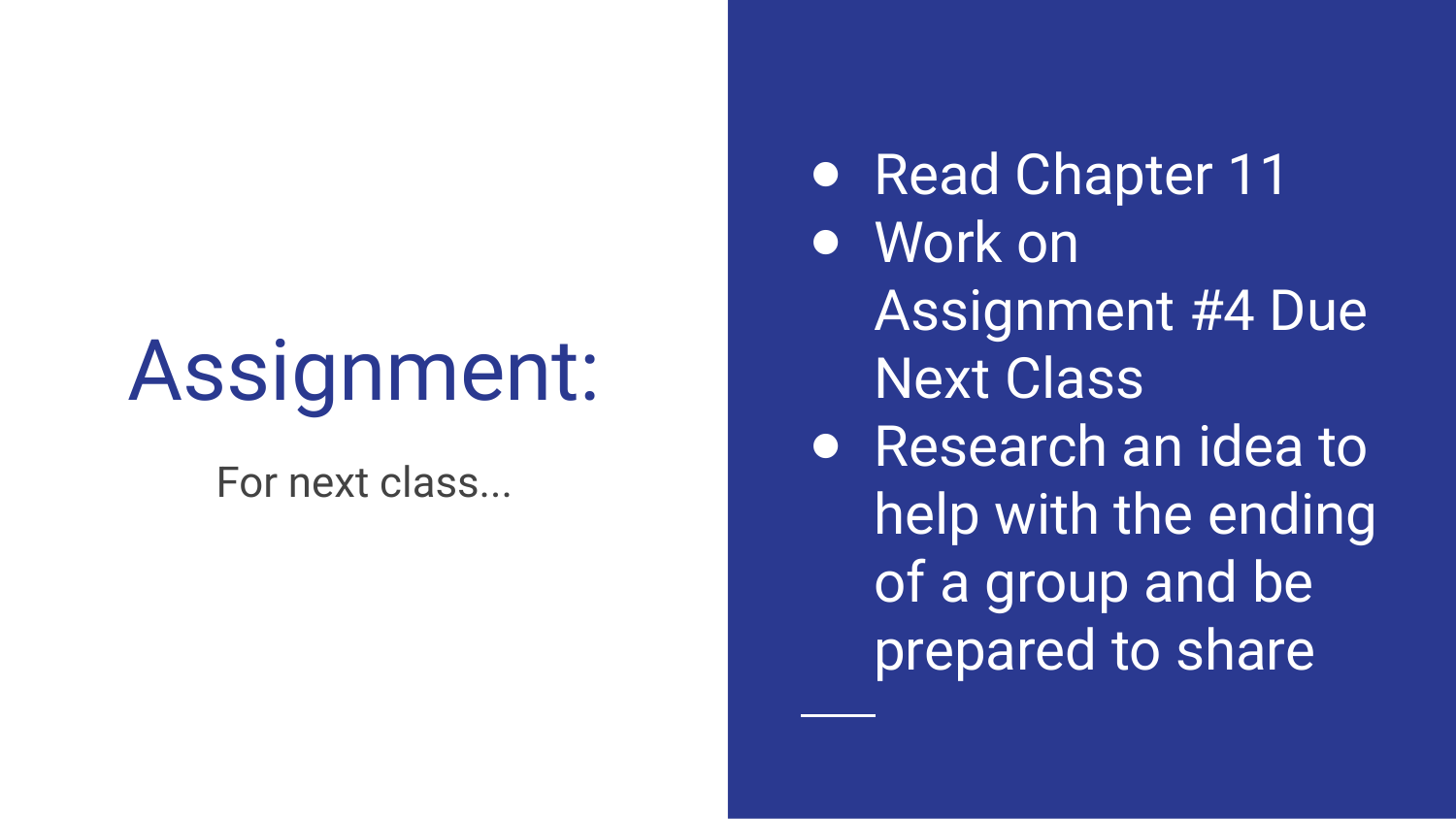

Read Chapter 11
Work on Assignment #4 Due Next Class
Research an idea to help with the ending of a group and be prepared to share
# Assignment:
For next class...